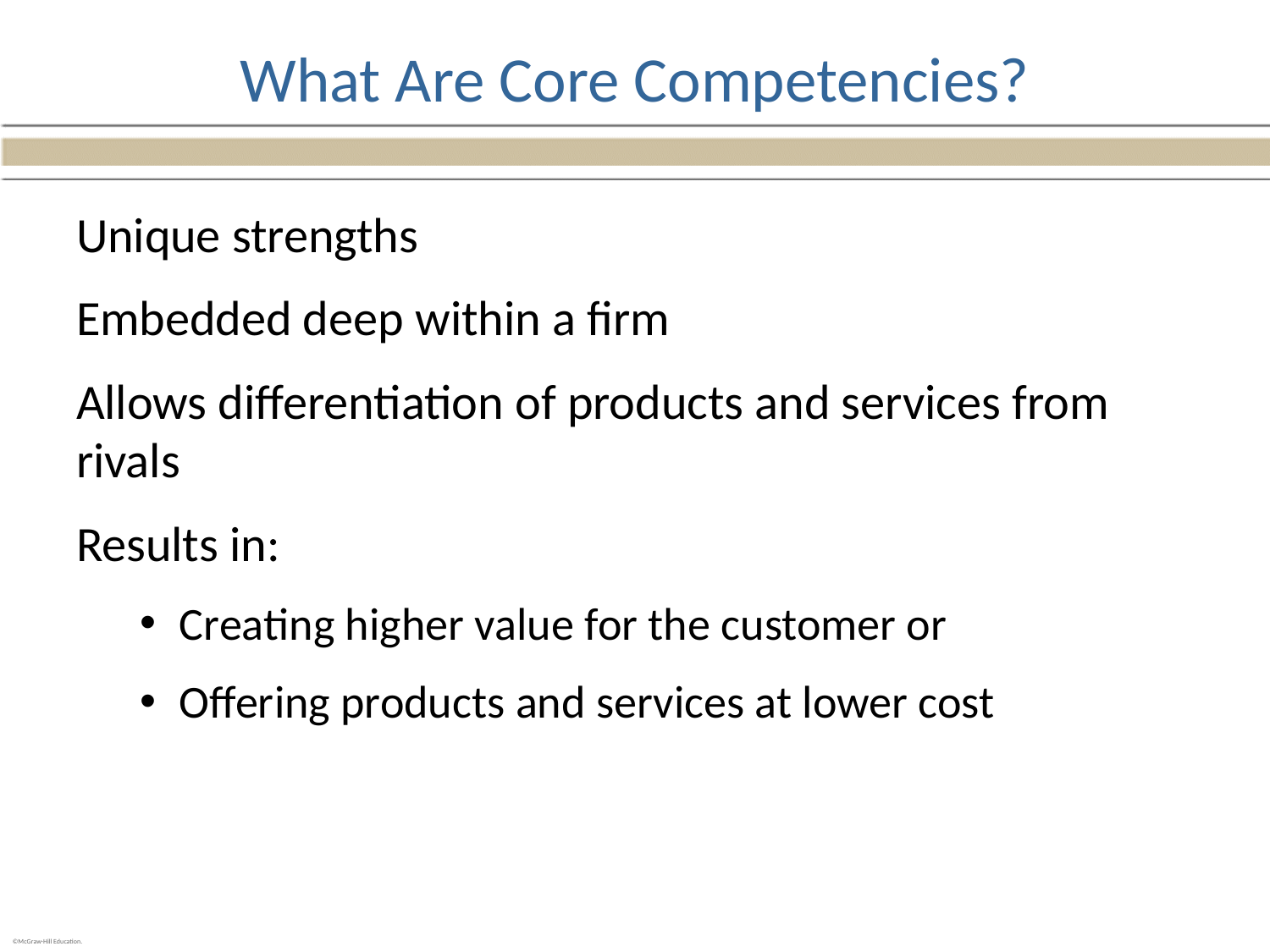

# What Are Core Competencies?
Unique strengths
Embedded deep within a firm
Allows differentiation of products and services from rivals
Results in:
Creating higher value for the customer or
Offering products and services at lower cost